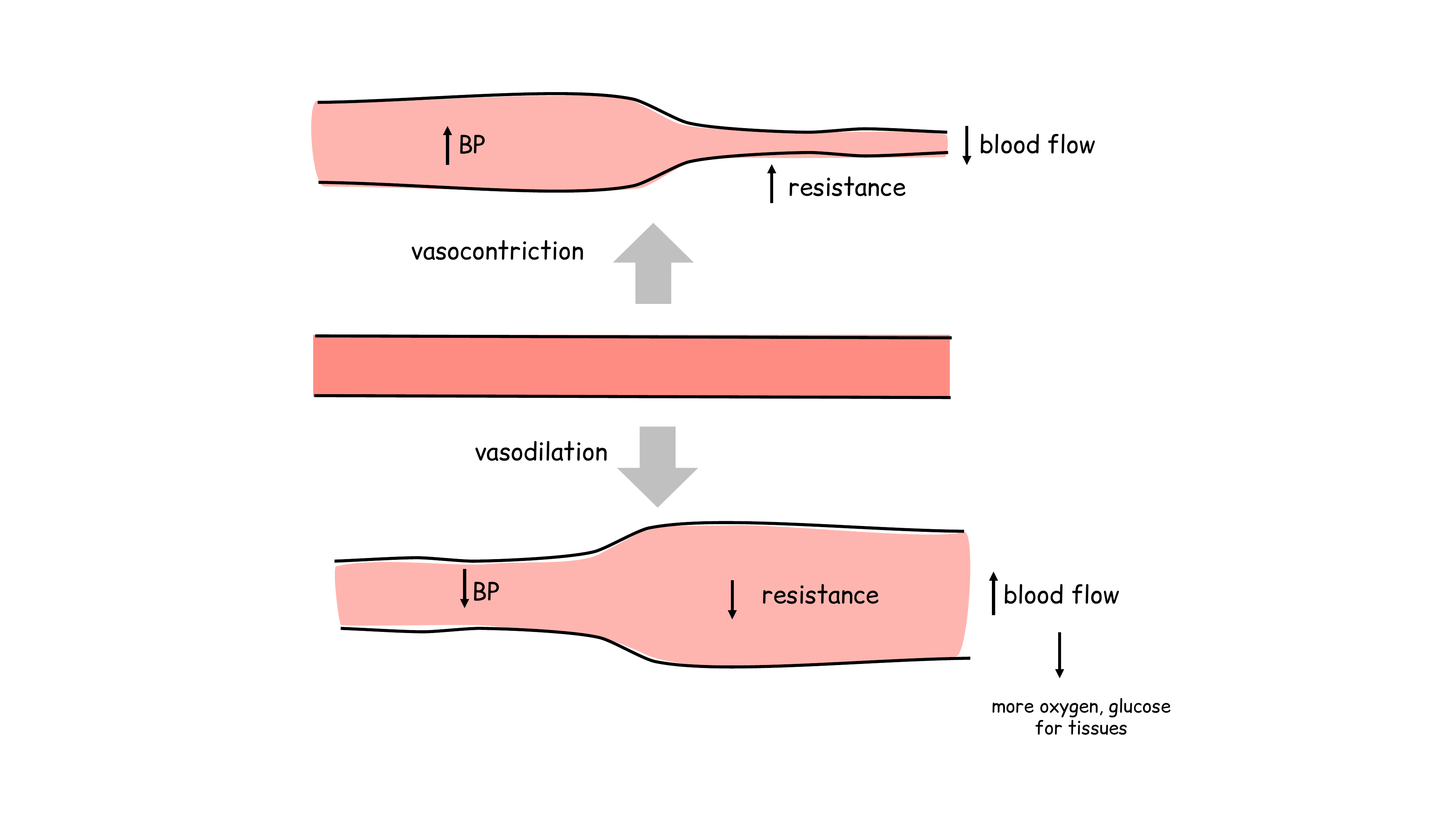

BP
blood flow

resistance

vasocontriction

vasodilation

BP

resistance
blood flow

more oxygen, glucose
for tissues